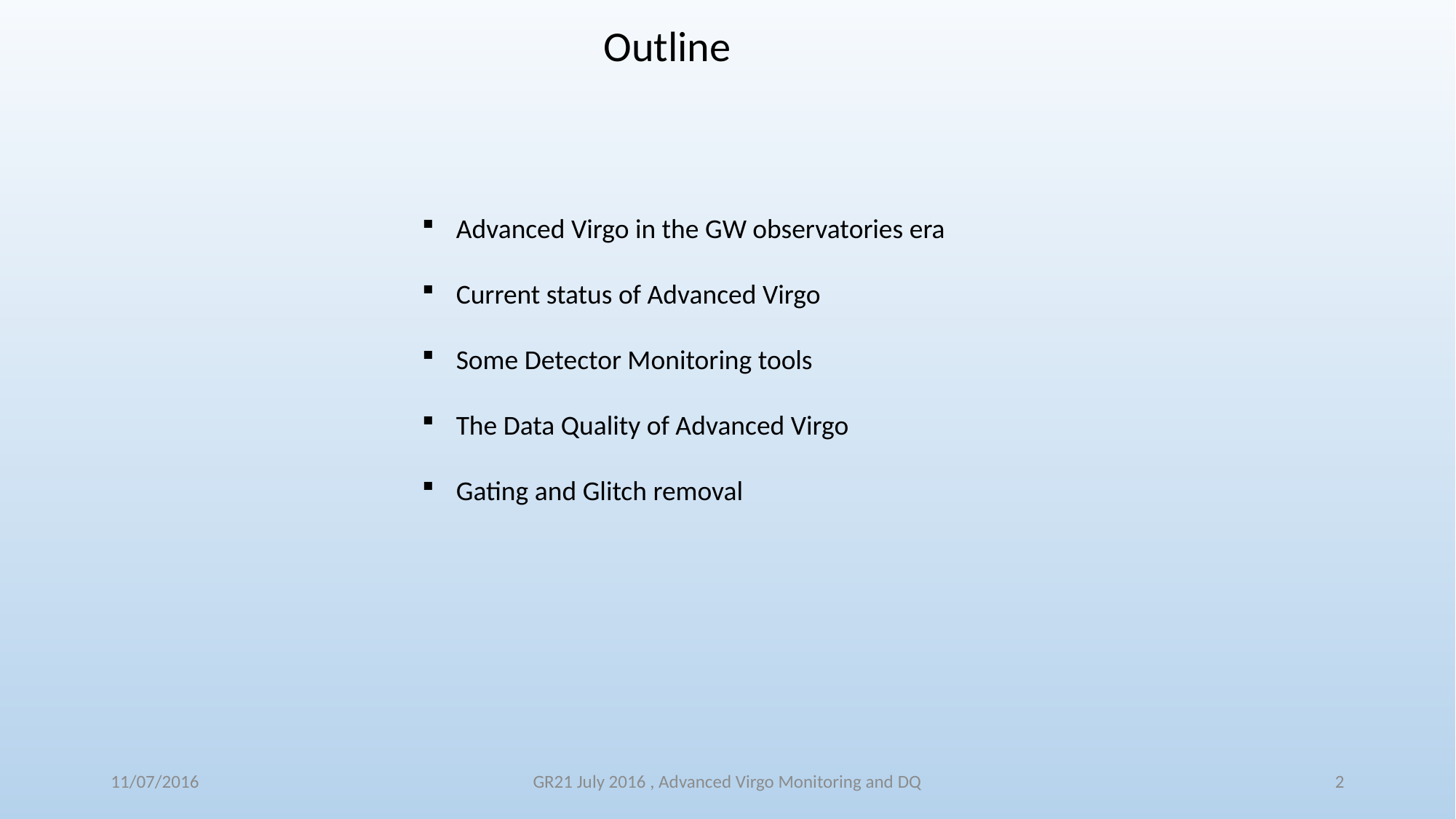

Outline
Advanced Virgo in the GW observatories era

Current status of Advanced Virgo

Some Detector Monitoring tools

The Data Quality of Advanced Virgo

Gating and Glitch removal

11/07/2016
GR21 July 2016 , Advanced Virgo Monitoring and DQ
2